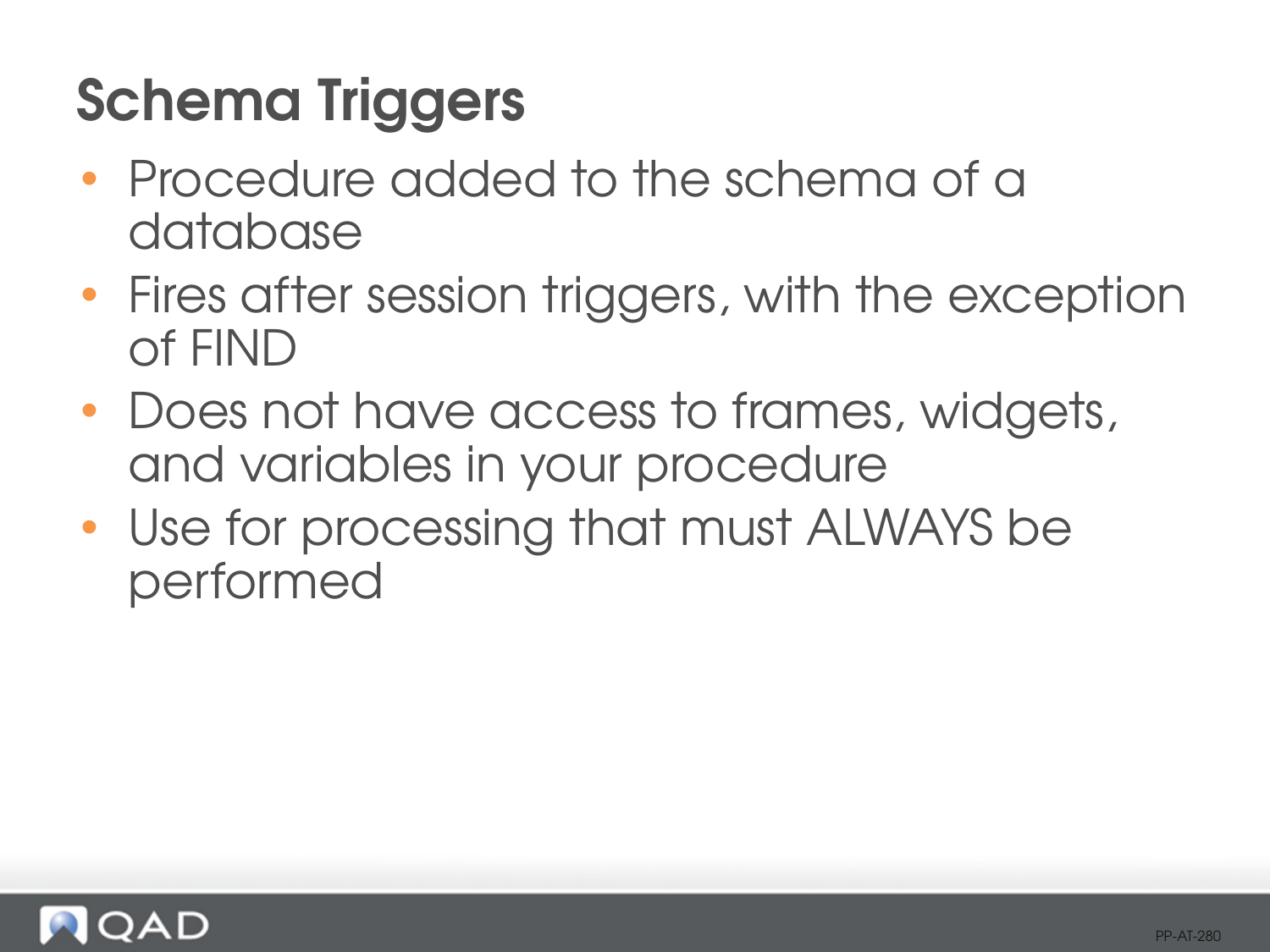

# Schema Triggers
Procedure added to the schema of a database
Fires after session triggers, with the exception of FIND
Does not have access to frames, widgets, and variables in your procedure
Use for processing that must ALWAYS be performed
PP-AT-280